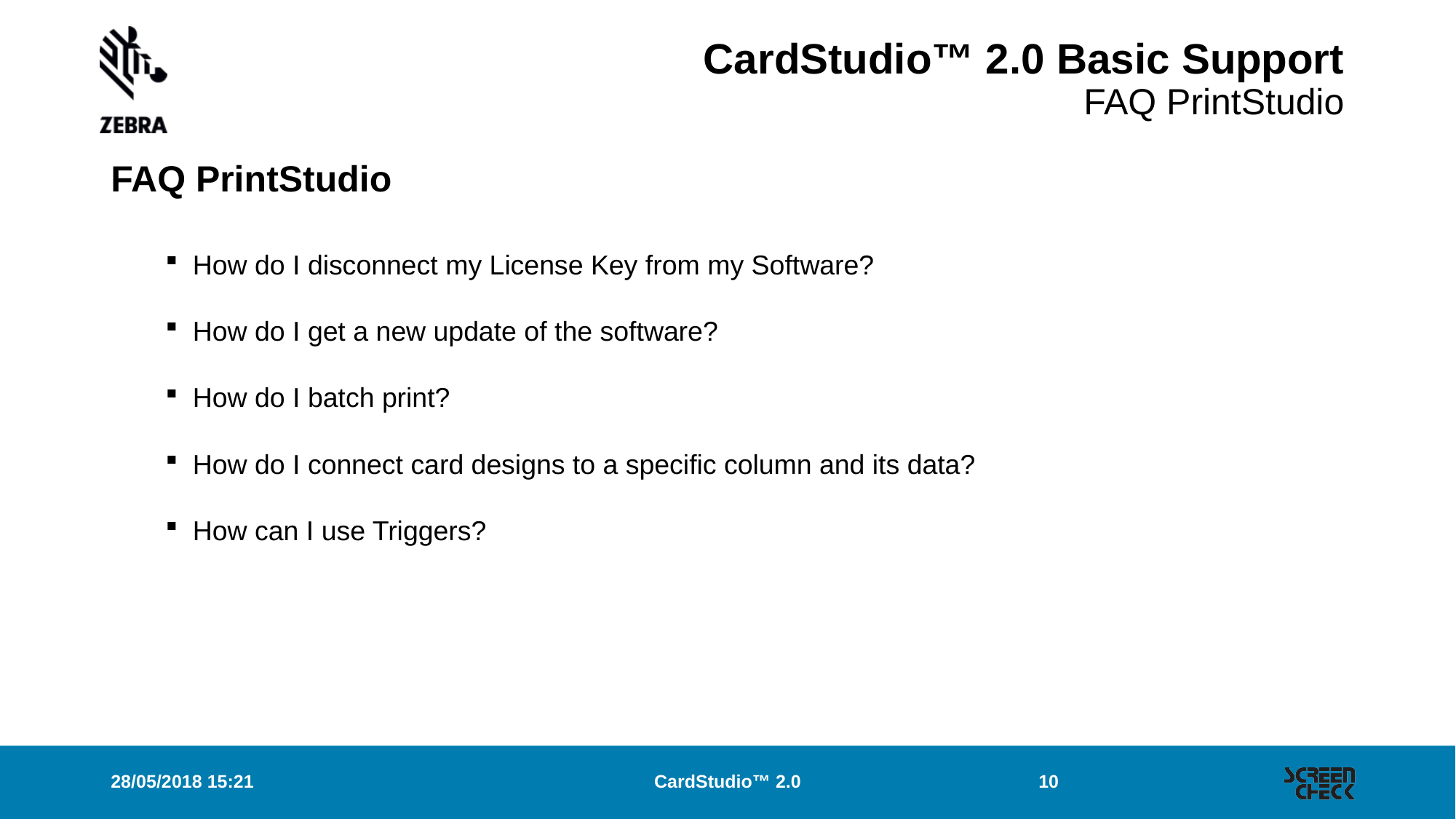

# CardStudio™ 2.0 Basic Support FAQ PrintStudio
FAQ PrintStudio
How do I disconnect my License Key from my Software?
How do I get a new update of the software?
How do I batch print?
How do I connect card designs to a specific column and its data?
How can I use Triggers?
28/05/2018 15:21
CardStudio™ 2.0
10